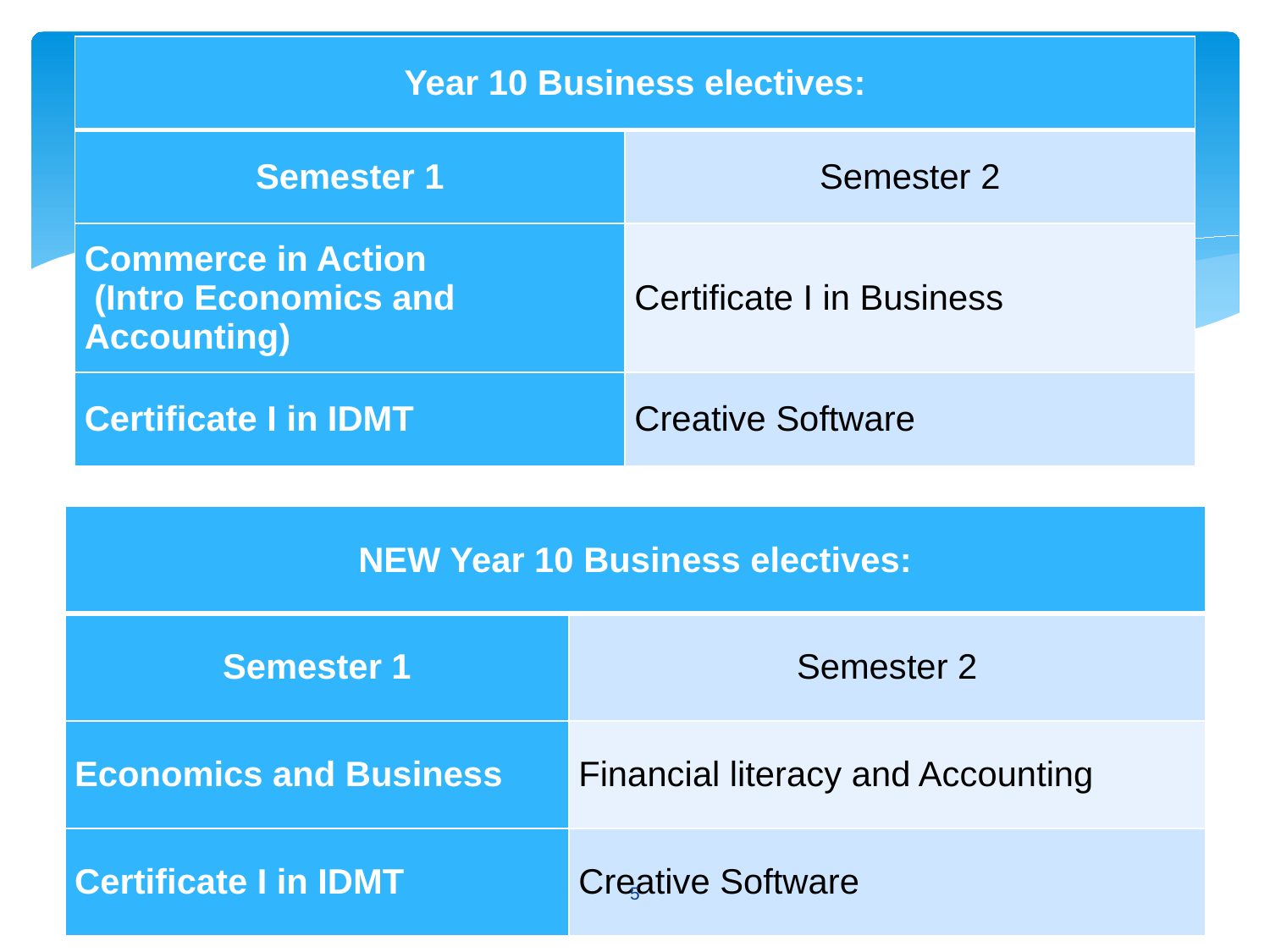

| Year 10 Business electives: |  |
| --- | --- |
| Semester 1 | Semester 2 |
| Commerce in Action (Intro Economics and Accounting) | Certificate I in Business |
| Certificate I in IDMT | Creative Software |
| NEW Year 10 Business electives: |  |
| --- | --- |
| Semester 1 | Semester 2 |
| Economics and Business | Financial literacy and Accounting |
| Certificate I in IDMT | Creative Software |
5